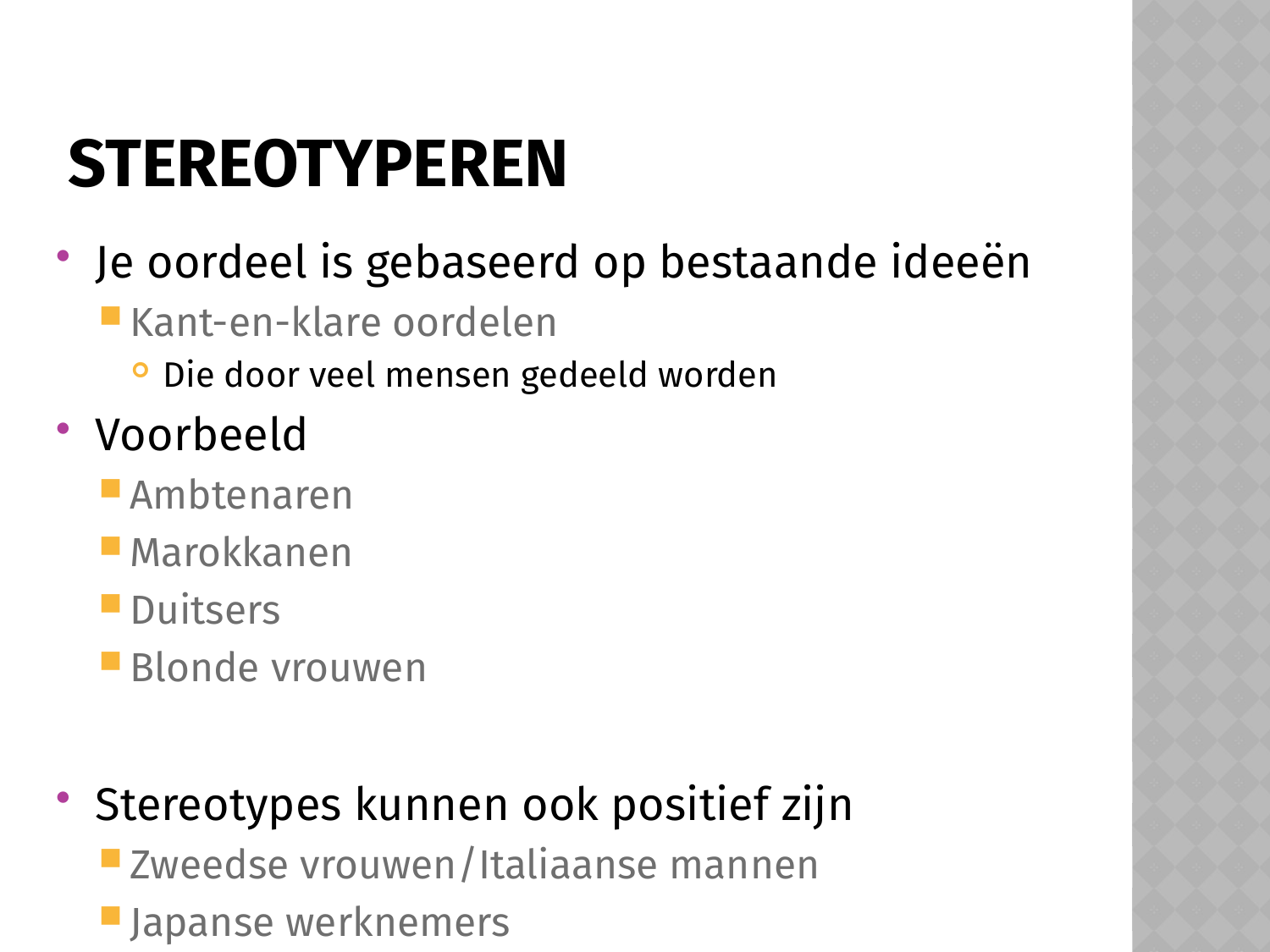

# Stereotyperen
Je oordeel is gebaseerd op bestaande ideeën
Kant-en-klare oordelen
Die door veel mensen gedeeld worden
Voorbeeld
Ambtenaren
Marokkanen
Duitsers
Blonde vrouwen

Stereotypes kunnen ook positief zijn
Zweedse vrouwen/Italiaanse mannen
Japanse werknemers